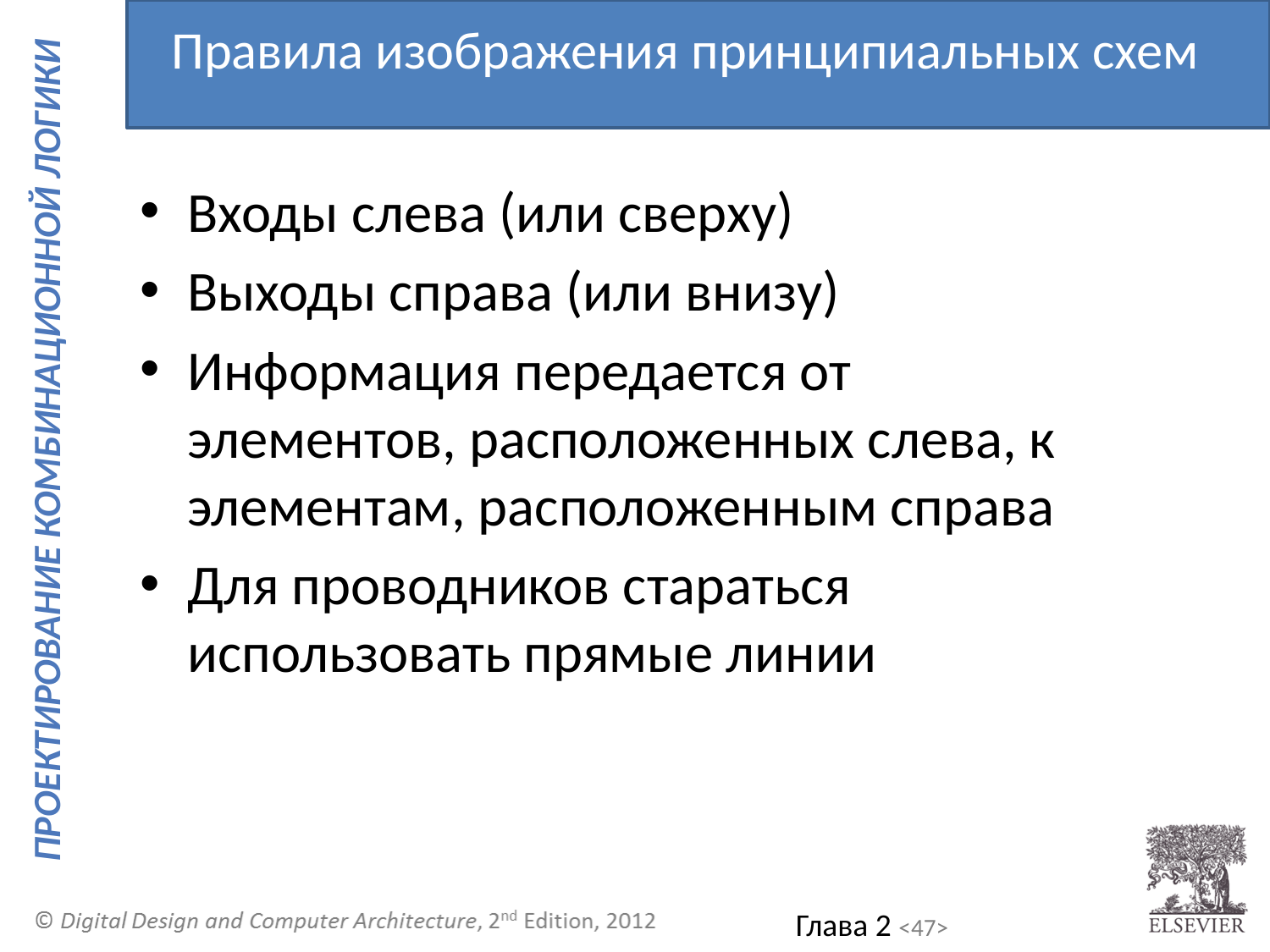

Правила изображения принципиальных схем
Входы слева (или сверху)
Выходы справа (или внизу)
Информация передается от элементов, расположенных слева, к элементам, расположенным справа
Для проводников стараться использовать прямые линии